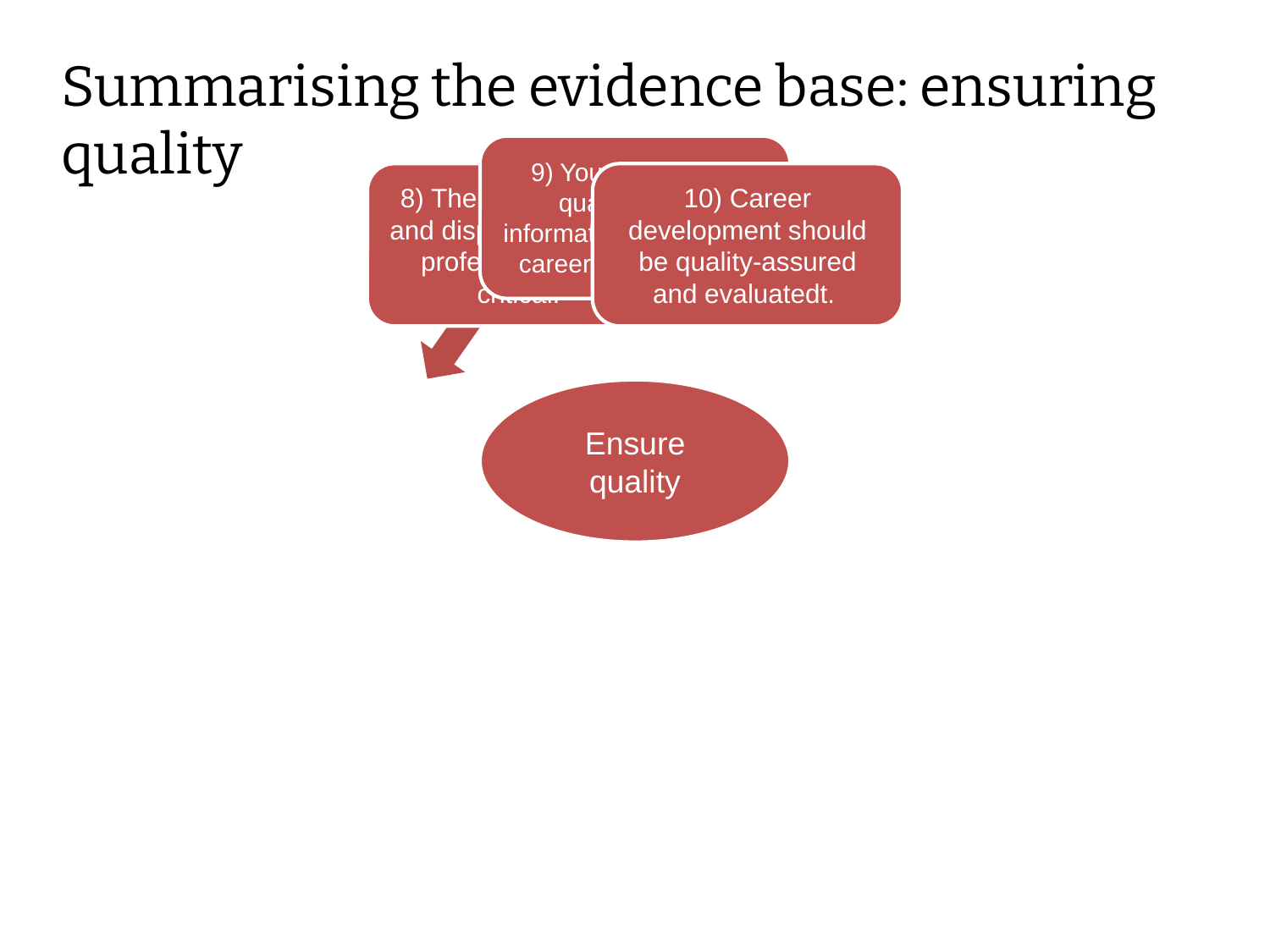

# Summarising the evidence base: ensuring quality
Ensure quality